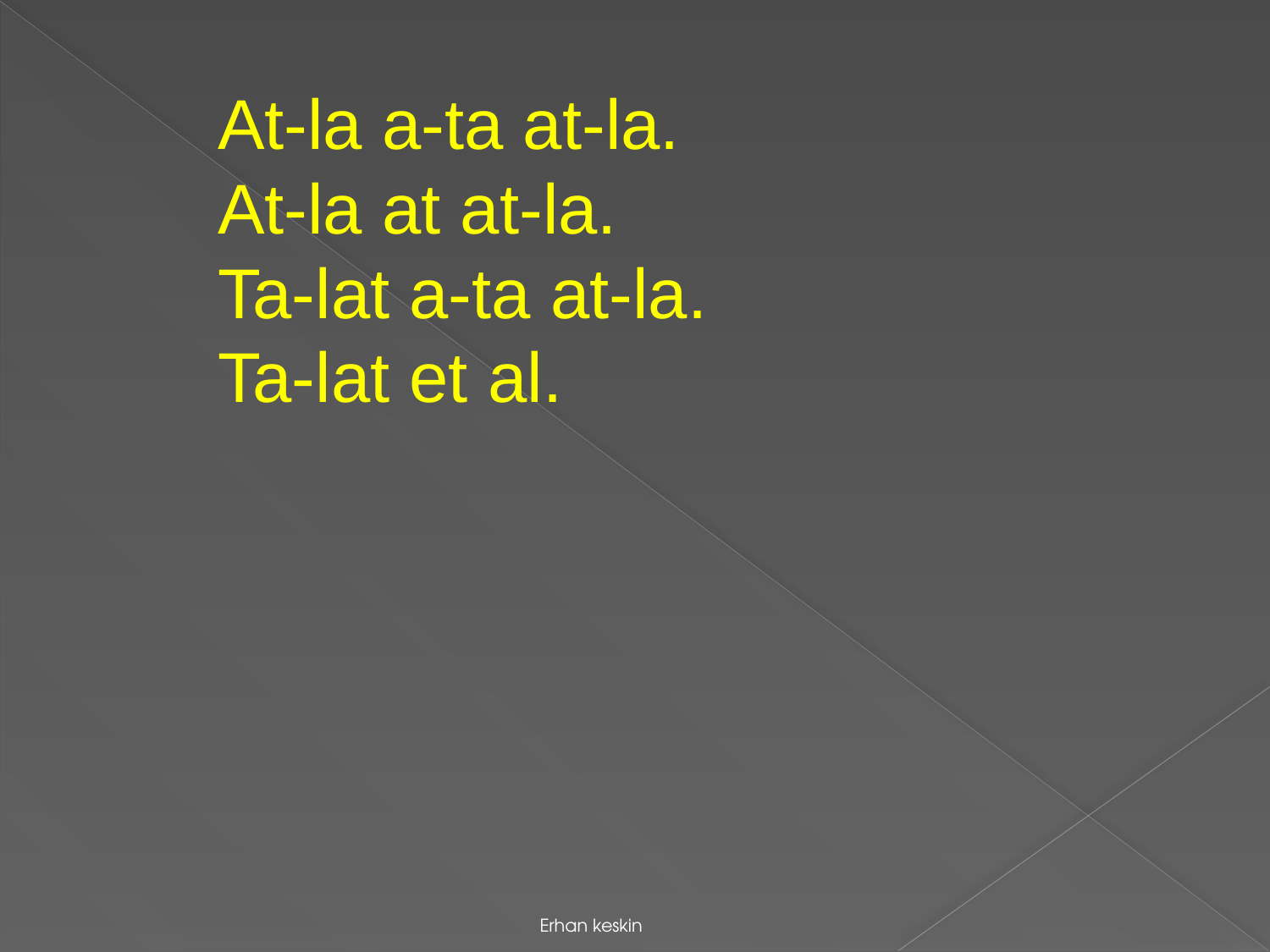

At-la a-ta at-la.
At-la at at-la.
Ta-lat a-ta at-la.
Ta-lat et al.
Erhan keskin